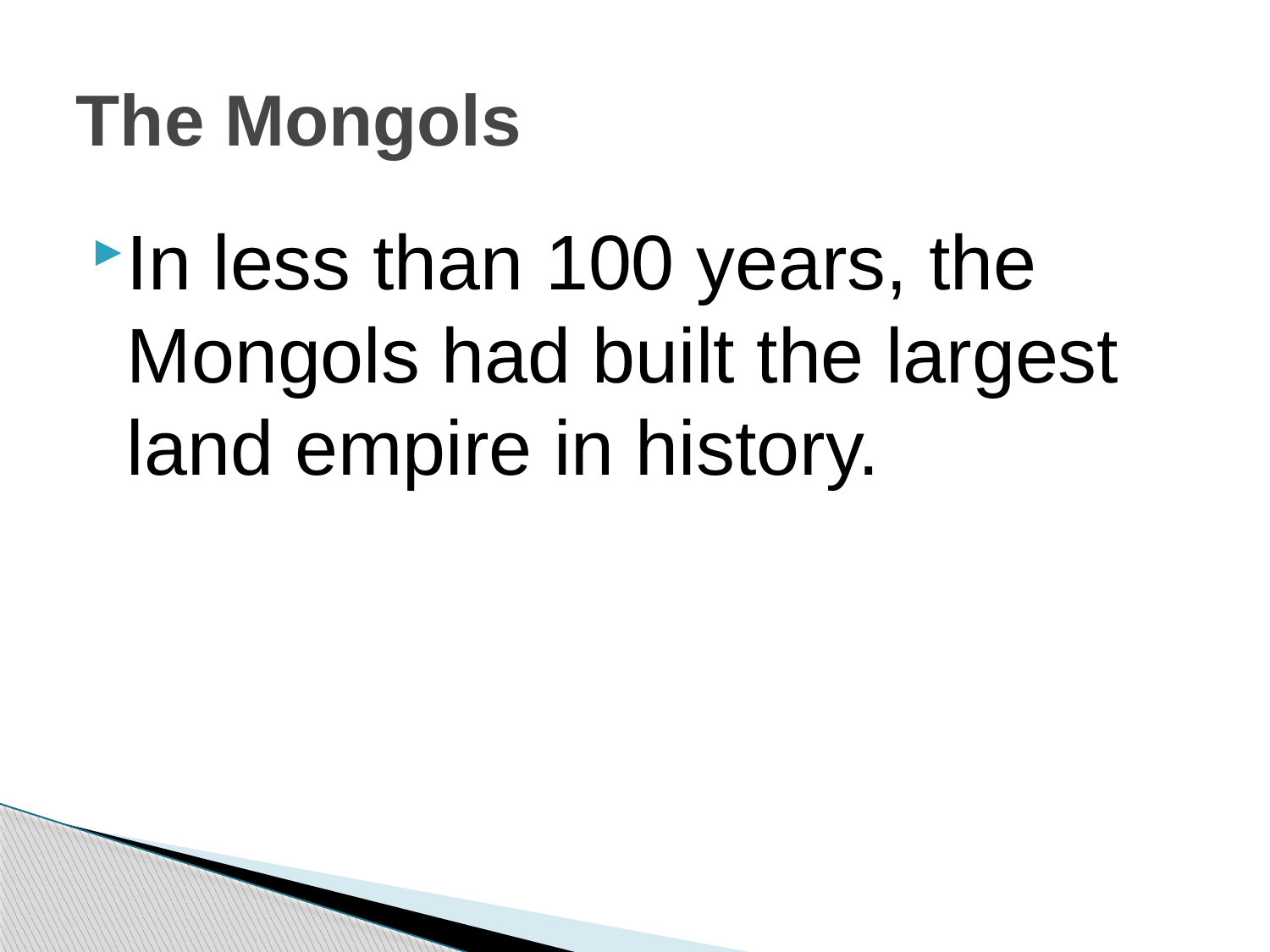

# The Mongols
In less than 100 years, the Mongols had built the largest land empire in history.